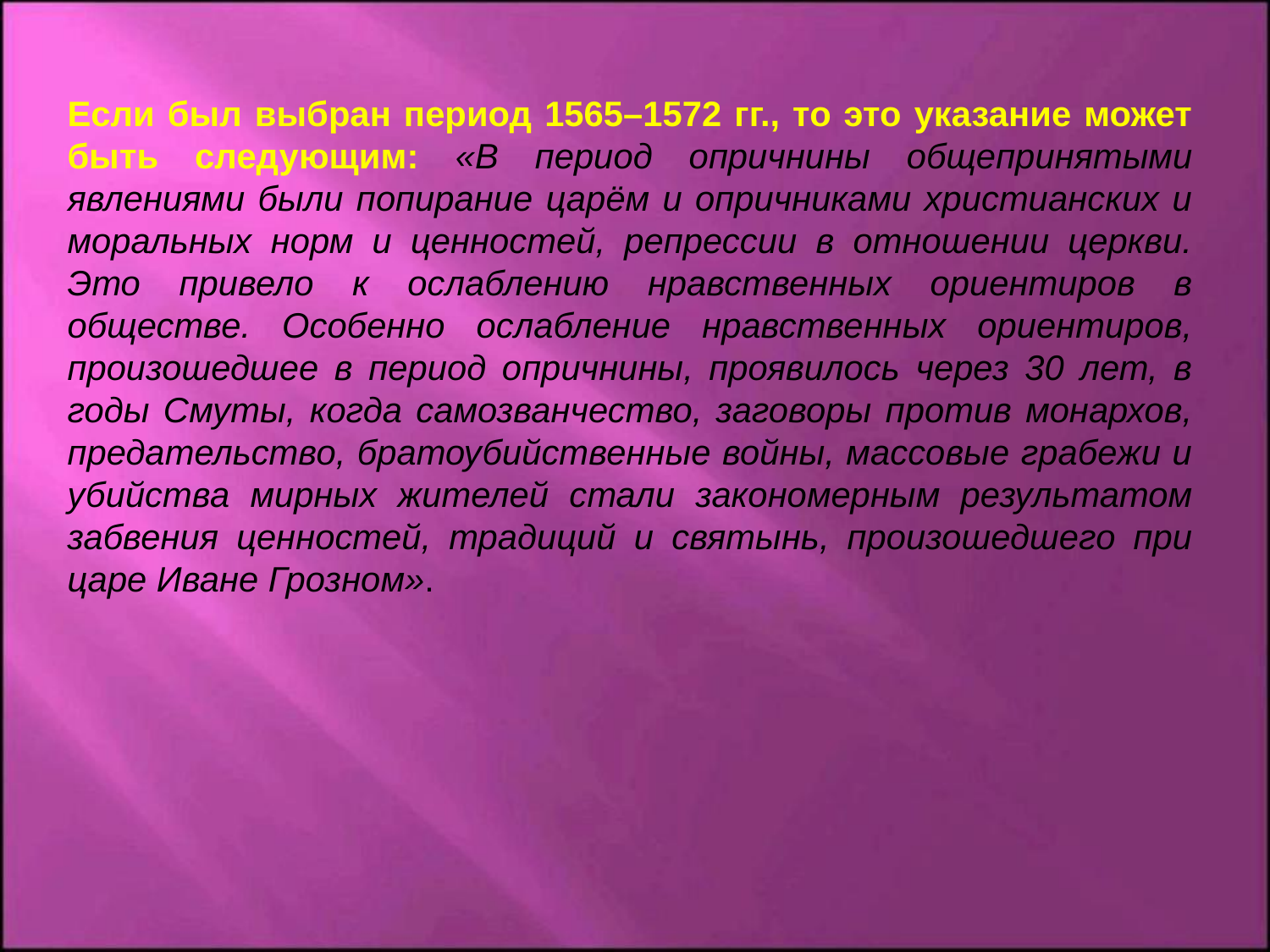

Если был выбран период 1565–1572 гг., то это указание может быть следующим: «В период опричнины общепринятыми явлениями были попирание царём и опричниками христианских и моральных норм и ценностей, репрессии в отношении церкви. Это привело к ослаблению нравственных ориентиров в обществе. Особенно ослабление нравственных ориентиров, произошедшее в период опричнины, проявилось через 30 лет, в годы Смуты, когда самозванчество, заговоры против монархов, предательство, братоубийственные войны, массовые грабежи и убийства мирных жителей стали закономерным результатом забвения ценностей, традиций и святынь, произошедшего при царе Иване Грозном».